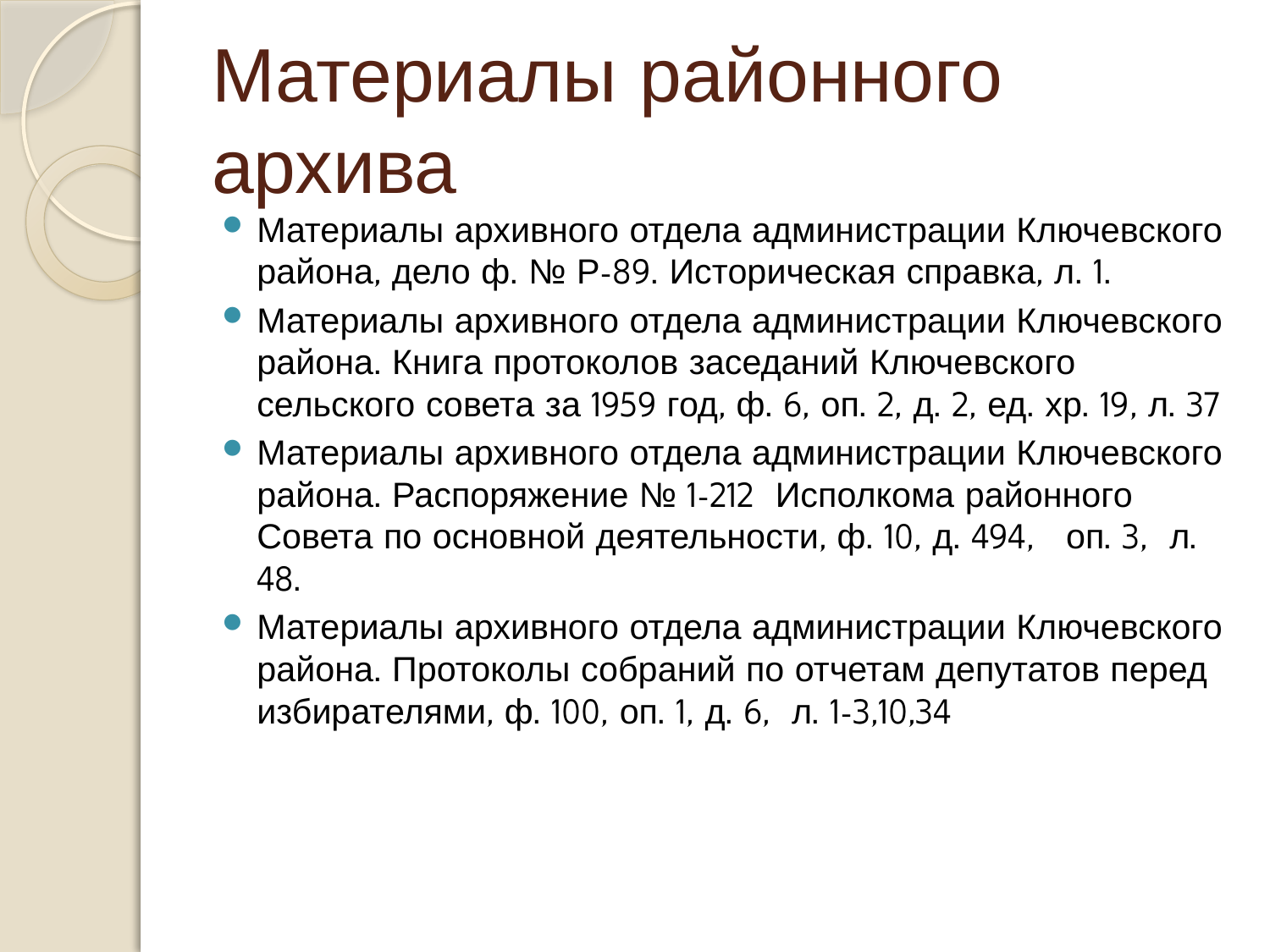

# Материалы районного архива
Материалы архивного отдела администрации Ключевского района, дело ф. № Р-89. Историческая справка, л. 1.
Материалы архивного отдела администрации Ключевского района. Книга протоколов заседаний Ключевского сельского совета за 1959 год, ф. 6, оп. 2, д. 2, ед. хр. 19, л. 37
Материалы архивного отдела администрации Ключевского района. Распоряжение № 1-212  Исполкома районного Совета по основной деятельности, ф. 10, д. 494,   оп. 3,  л. 48.
Материалы архивного отдела администрации Ключевского района. Протоколы собраний по отчетам депутатов перед избирателями, ф. 100, оп. 1, д. 6,  л. 1-3,10,34